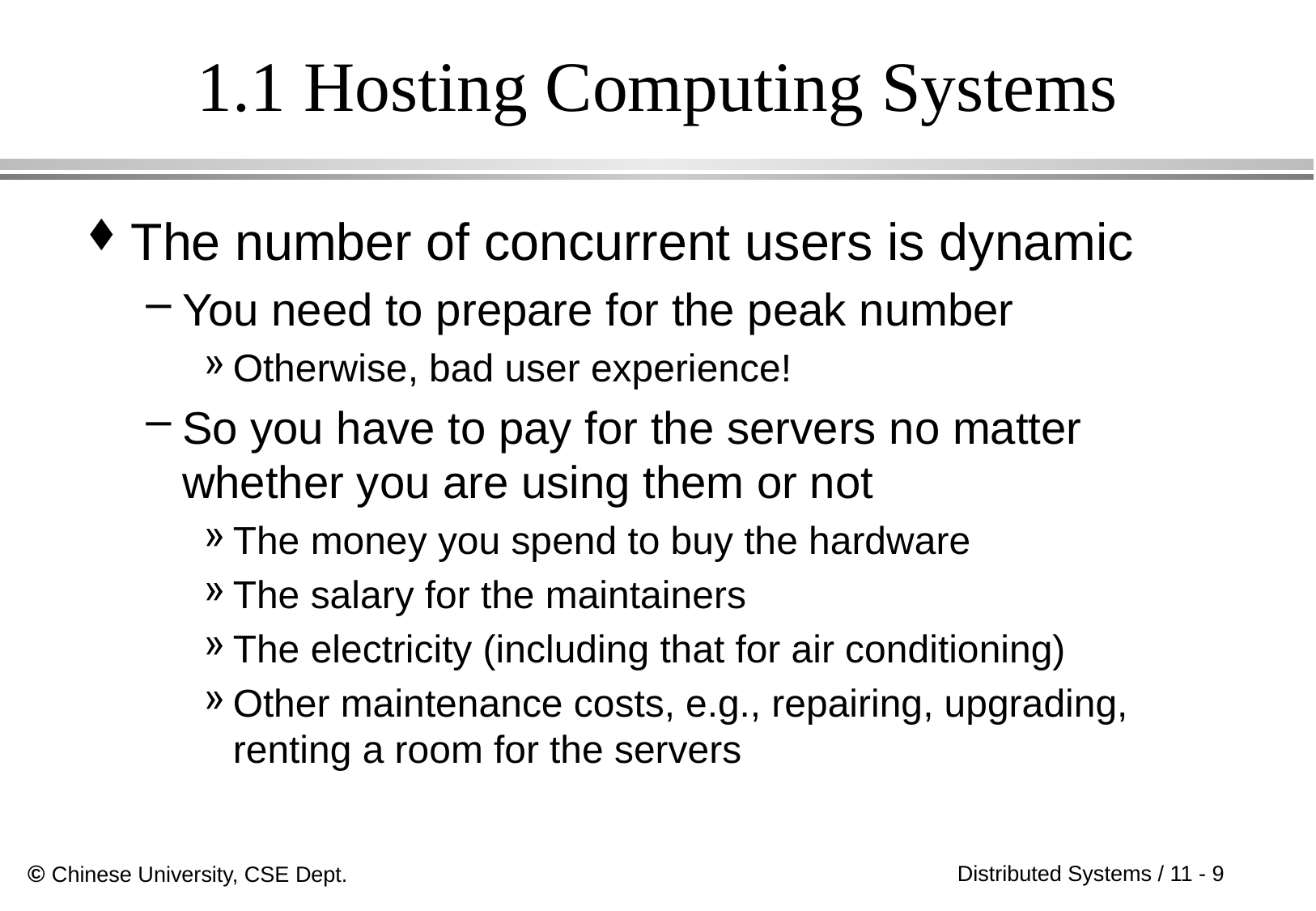

# 1.1 Hosting Computing Systems
The number of concurrent users is dynamic
You need to prepare for the peak number
Otherwise, bad user experience!
So you have to pay for the servers no matter whether you are using them or not
The money you spend to buy the hardware
The salary for the maintainers
The electricity (including that for air conditioning)
Other maintenance costs, e.g., repairing, upgrading, renting a room for the servers